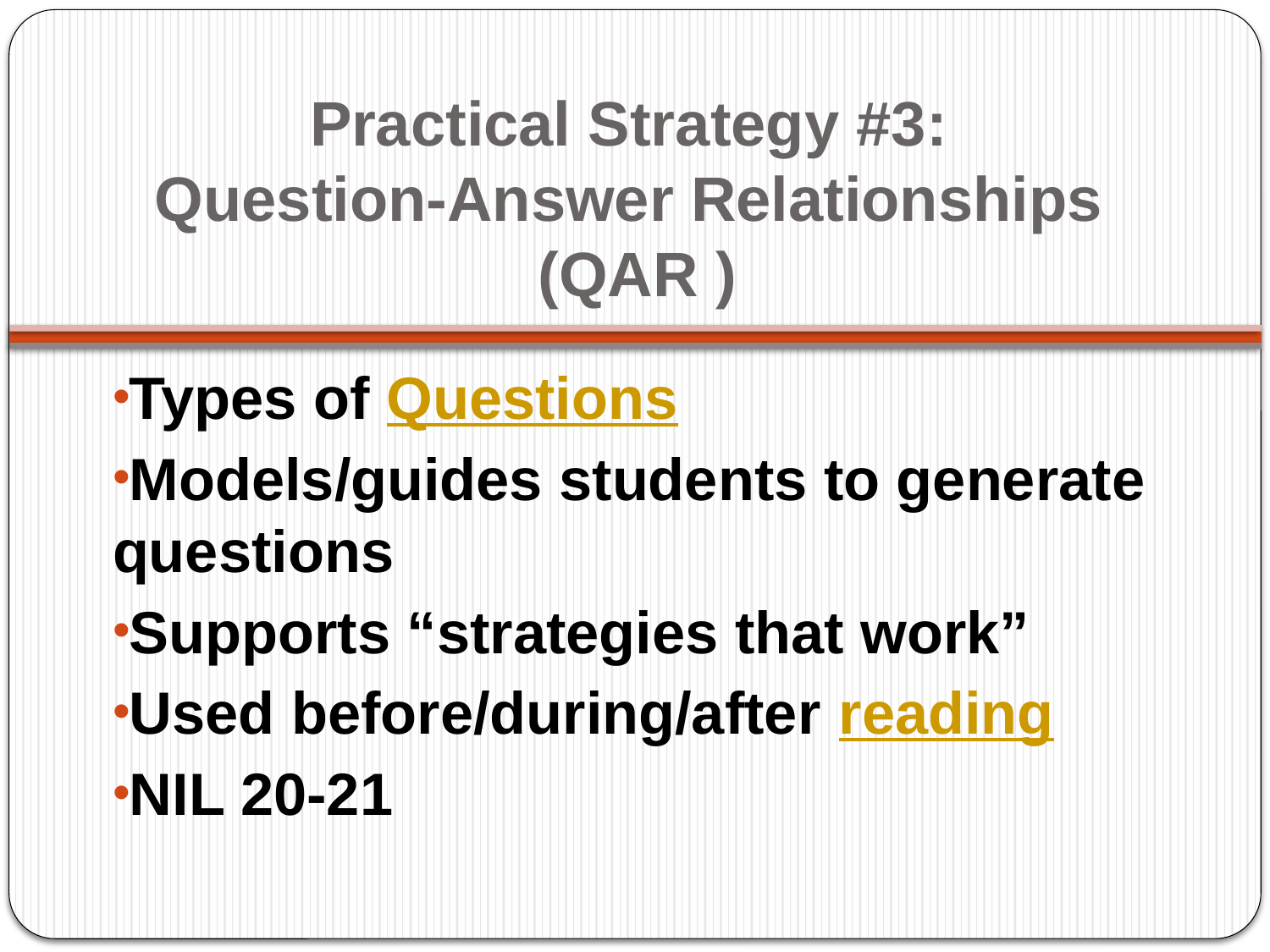

# Practical Strategy #3: Question-Answer Relationships (QAR )
Types of Questions
Models/guides students to generate questions
Supports “strategies that work”
Used before/during/after reading
NIL 20-21